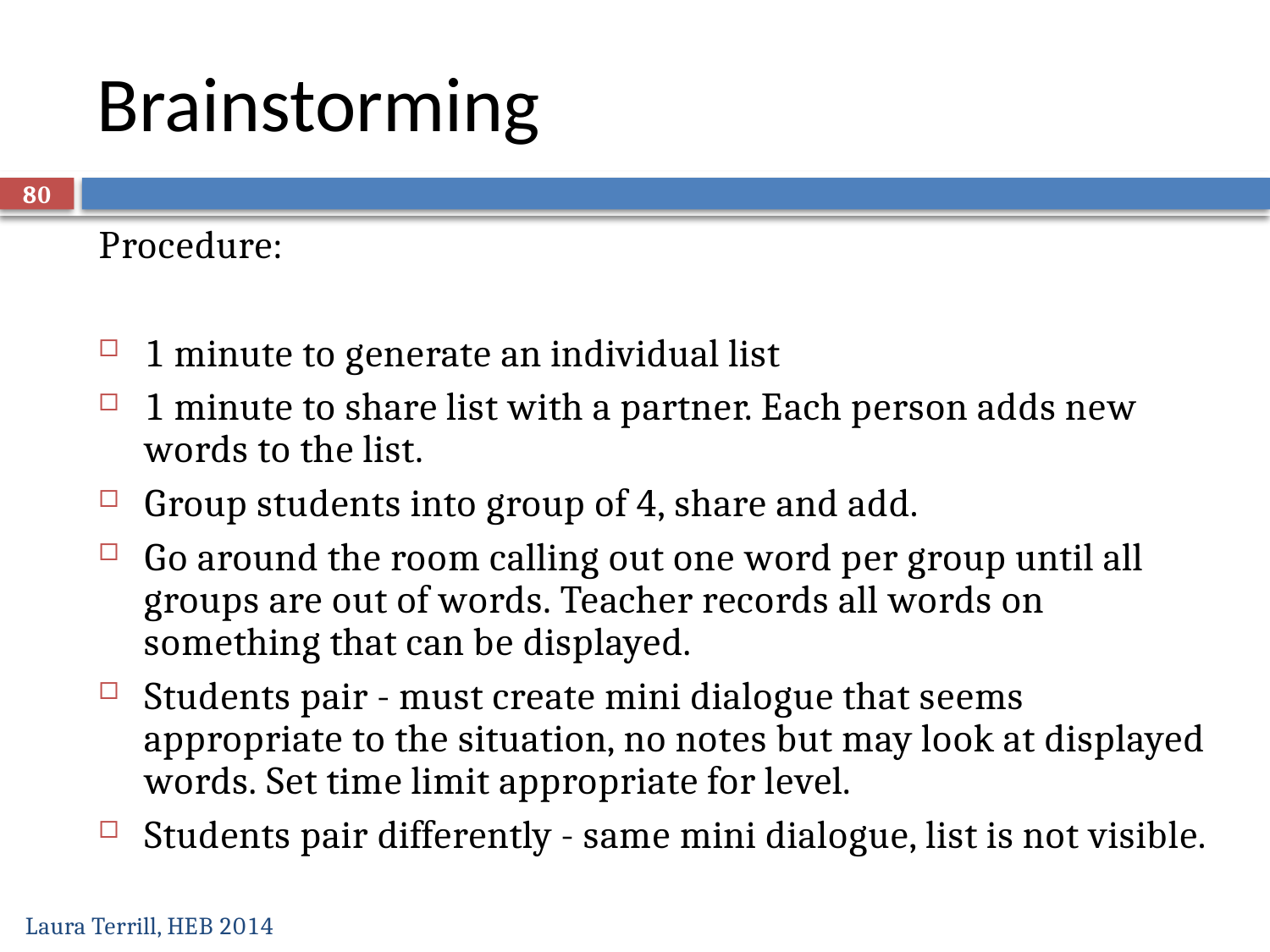

# Brainstorming
80
Procedure:

1 minute to generate an individual list
1 minute to share list with a partner. Each person adds new words to the list.
Group students into group of 4, share and add.
Go around the room calling out one word per group until all groups are out of words. Teacher records all words on something that can be displayed.
Students pair - must create mini dialogue that seems appropriate to the situation, no notes but may look at displayed words. Set time limit appropriate for level.
Students pair differently - same mini dialogue, list is not visible.

Laura Terrill, HEB 2014